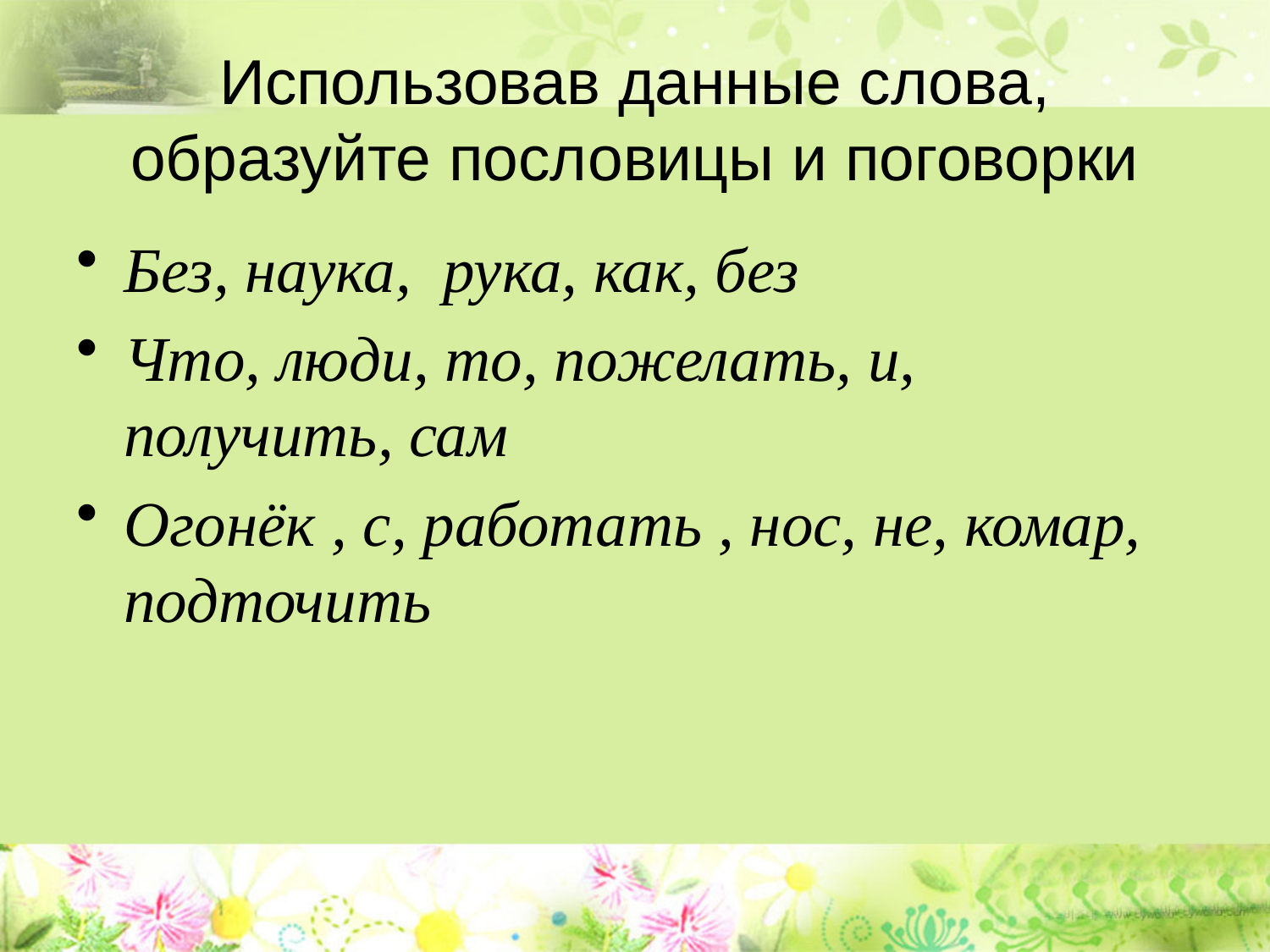

# Использовав данные слова, образуйте пословицы и поговорки
Без, наука,  рука, как, без
Что, люди, то, пожелать, и, получить, сам
Огонёк , с, работать , нос, не, комар, подточить